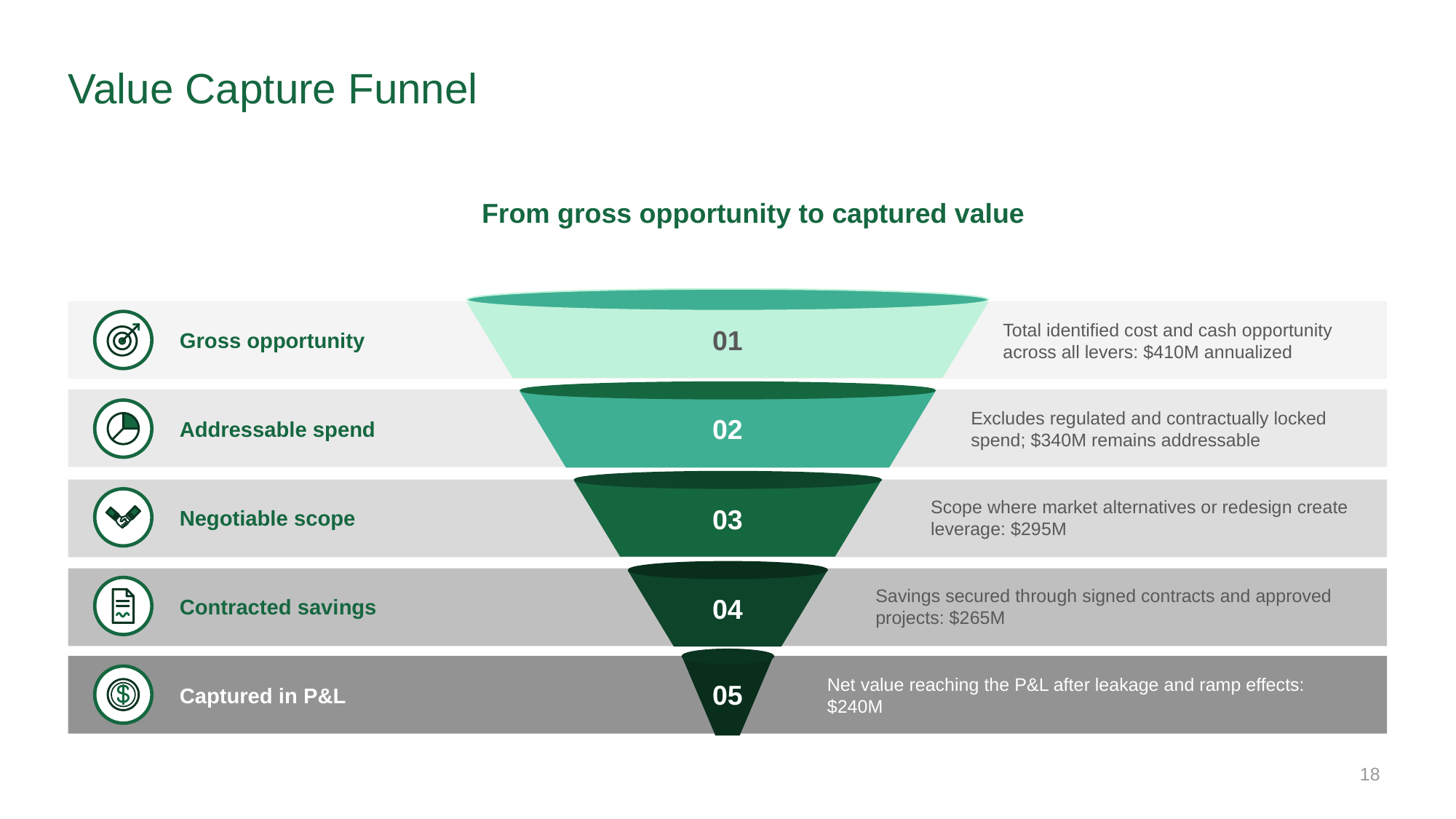

# Value Capture Funnel
From gross opportunity to captured value

Gross opportunity

Total identified cost and cash opportunity across all levers: $410M annualized
01

Addressable spend

Excludes regulated and contractually locked spend; $340M remains addressable
02

Negotiable scope

Scope where market alternatives or redesign create leverage: $295M
03

Contracted savings

Savings secured through signed contracts and approved projects: $265M
04

Captured in P&L

Net value reaching the P&L after leakage and ramp effects: $240M
05
18